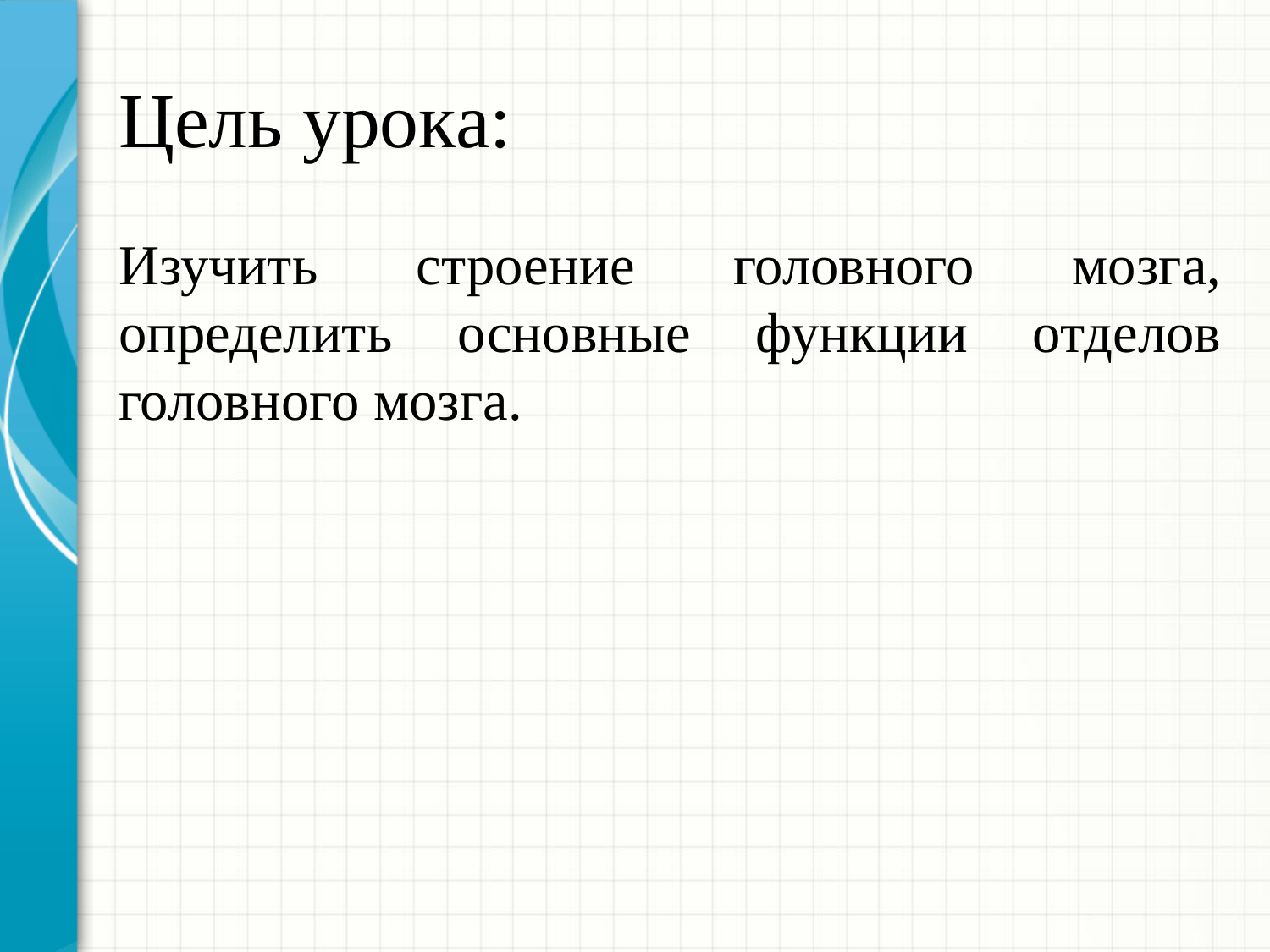

# Цель урока:
Изучить строение головного мозга, определить основные функции отделов головного мозга.